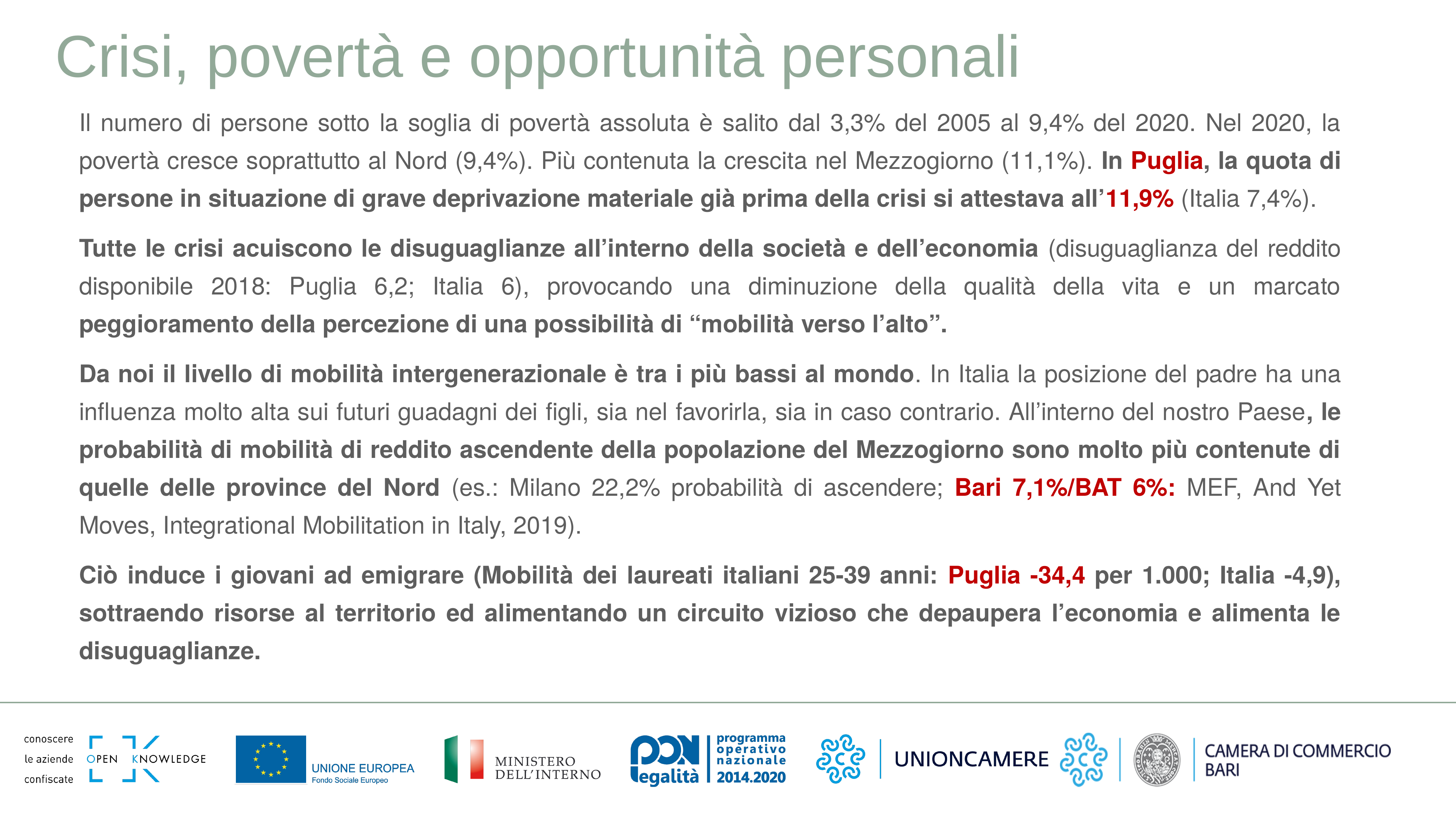

Crisi, povertà e opportunità personali
Il numero di persone sotto la soglia di povertà assoluta è salito dal 3,3% del 2005 al 9,4% del 2020. Nel 2020, la povertà cresce soprattutto al Nord (9,4%). Più contenuta la crescita nel Mezzogiorno (11,1%). In Puglia, la quota di persone in situazione di grave deprivazione materiale già prima della crisi si attestava all’11,9% (Italia 7,4%).
Tutte le crisi acuiscono le disuguaglianze all’interno della società e dell’economia (disuguaglianza del reddito disponibile 2018: Puglia 6,2; Italia 6), provocando una diminuzione della qualità della vita e un marcato peggioramento della percezione di una possibilità di “mobilità verso l’alto”.
Da noi il livello di mobilità intergenerazionale è tra i più bassi al mondo. In Italia la posizione del padre ha una influenza molto alta sui futuri guadagni dei figli, sia nel favorirla, sia in caso contrario. All’interno del nostro Paese, le probabilità di mobilità di reddito ascendente della popolazione del Mezzogiorno sono molto più contenute di quelle delle province del Nord (es.: Milano 22,2% probabilità di ascendere; Bari 7,1%/BAT 6%: MEF, And Yet Moves, Integrational Mobilitation in Italy, 2019).
Ciò induce i giovani ad emigrare (Mobilità dei laureati italiani 25-39 anni: Puglia -34,4 per 1.000; Italia -4,9), sottraendo risorse al territorio ed alimentando un circuito vizioso che depaupera l’economia e alimenta le disuguaglianze.